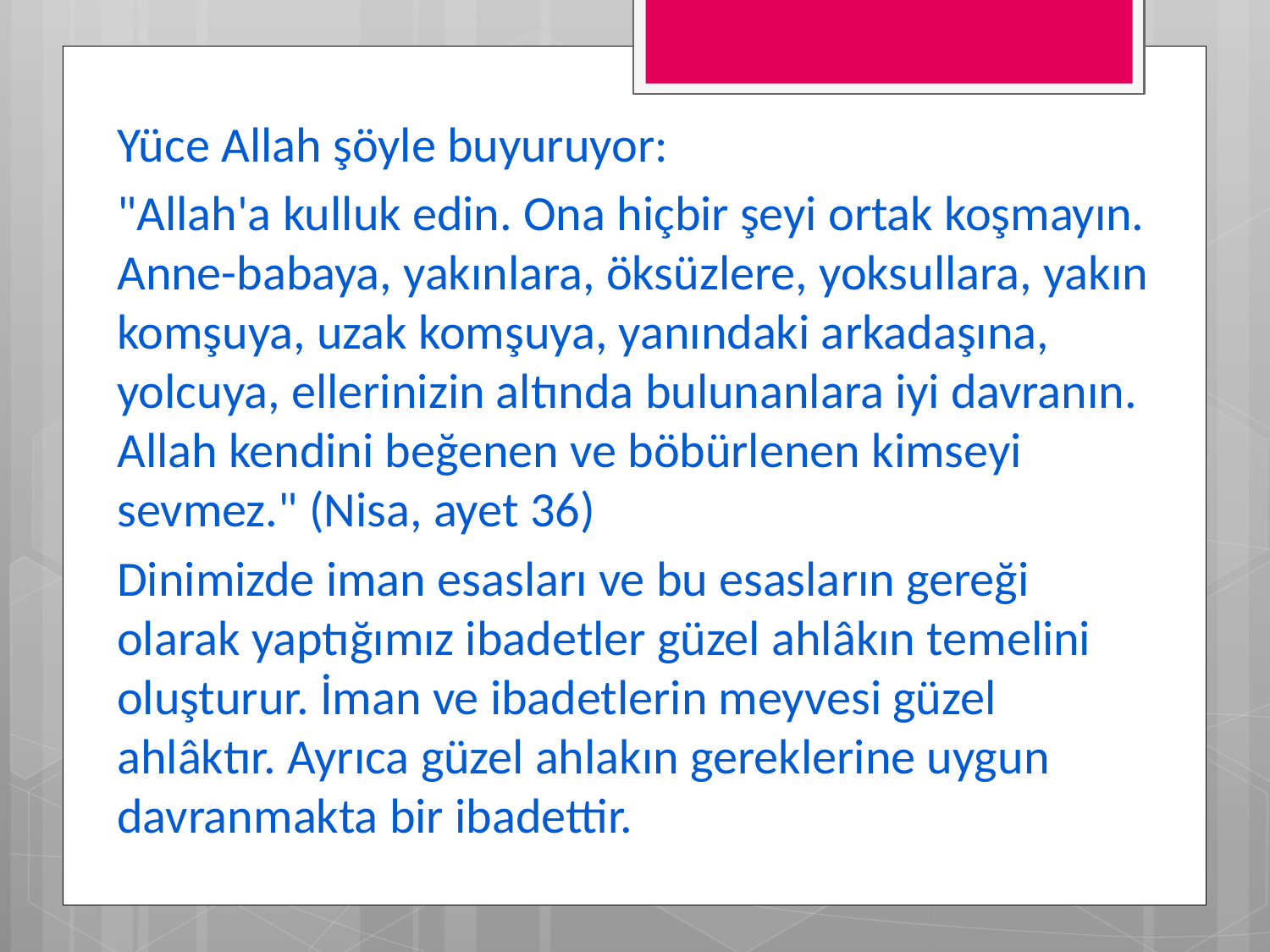

Yüce Allah şöyle buyuruyor:
"Allah'a kulluk edin. Ona hiçbir şeyi ortak koşmayın. Anne-babaya, yakınlara, öksüzlere, yoksullara, yakın komşuya, uzak komşuya, yanındaki arkadaşına, yolcuya, ellerinizin altında bulunanlara iyi davranın. Allah kendini beğenen ve böbürlenen kimseyi sevmez." (Nisa, ayet 36)
Dinimizde iman esasları ve bu esasların gereği olarak yaptığımız ibadetler güzel ahlâkın temelini oluşturur. İman ve ibadetlerin meyvesi güzel ahlâktır. Ayrıca güzel ahlakın gereklerine uygun davranmakta bir ibadettir.